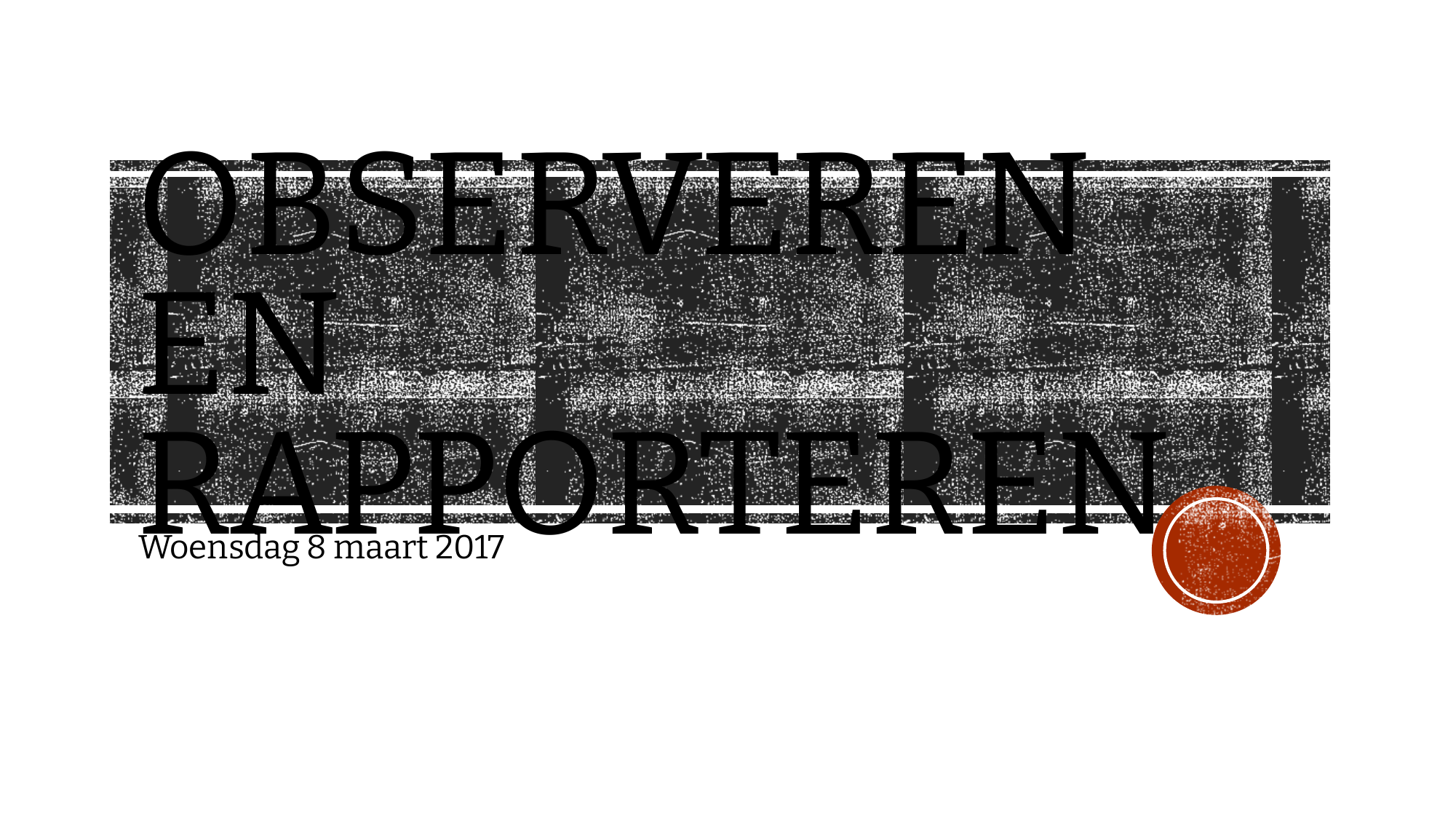

# Observeren en rapporteren
Woensdag 8 maart 2017